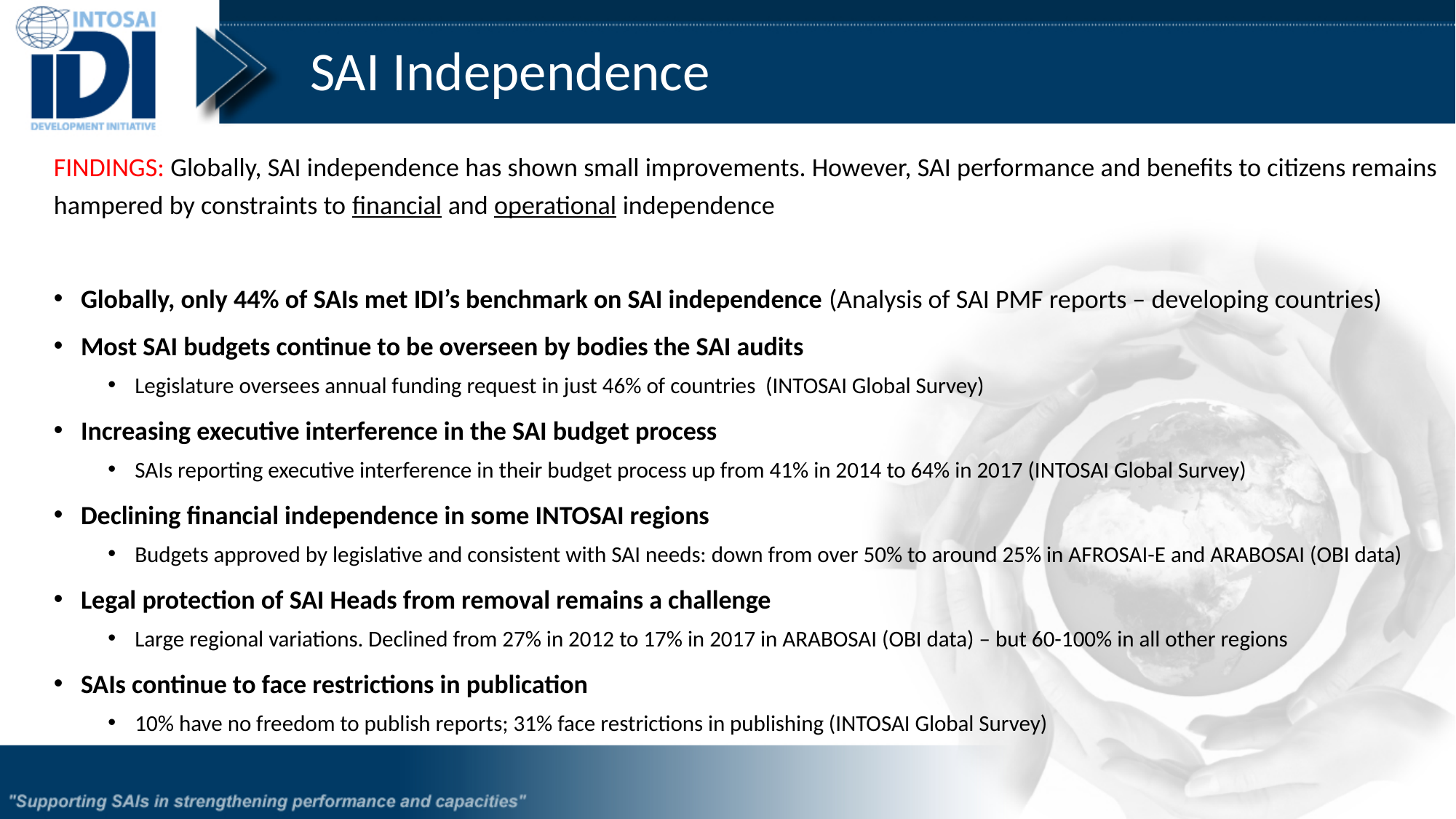

# SAI Independence
FINDINGS: Globally, SAI independence has shown small improvements. However, SAI performance and benefits to citizens remains hampered by constraints to financial and operational independence

Globally, only 44% of SAIs met IDI’s benchmark on SAI independence (Analysis of SAI PMF reports – developing countries)
Most SAI budgets continue to be overseen by bodies the SAI audits
Legislature oversees annual funding request in just 46% of countries  (INTOSAI Global Survey)
Increasing executive interference in the SAI budget process
SAIs reporting executive interference in their budget process up from 41% in 2014 to 64% in 2017 (INTOSAI Global Survey)
Declining financial independence in some INTOSAI regions
Budgets approved by legislative and consistent with SAI needs: down from over 50% to around 25% in AFROSAI-E and ARABOSAI (OBI data)
Legal protection of SAI Heads from removal remains a challenge
Large regional variations. Declined from 27% in 2012 to 17% in 2017 in ARABOSAI (OBI data) – but 60-100% in all other regions
SAIs continue to face restrictions in publication
10% have no freedom to publish reports; 31% face restrictions in publishing (INTOSAI Global Survey)